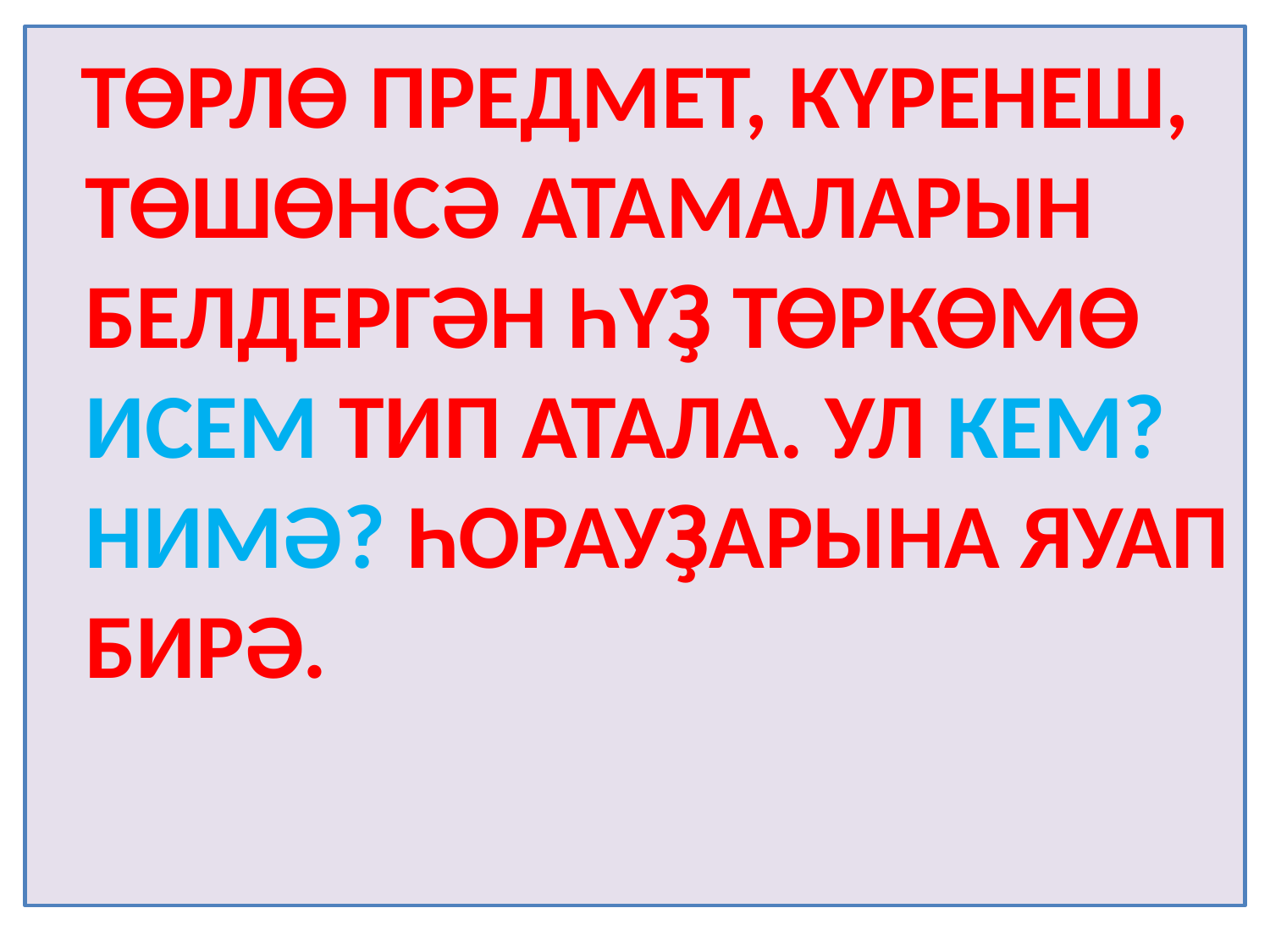

төрлө предмет, күренеш, төшөнсә атамаларын белдергән һүҙ төркөмө исем тип атала. Ул кем? нимә? һорауҙарына яуап бирә.
#